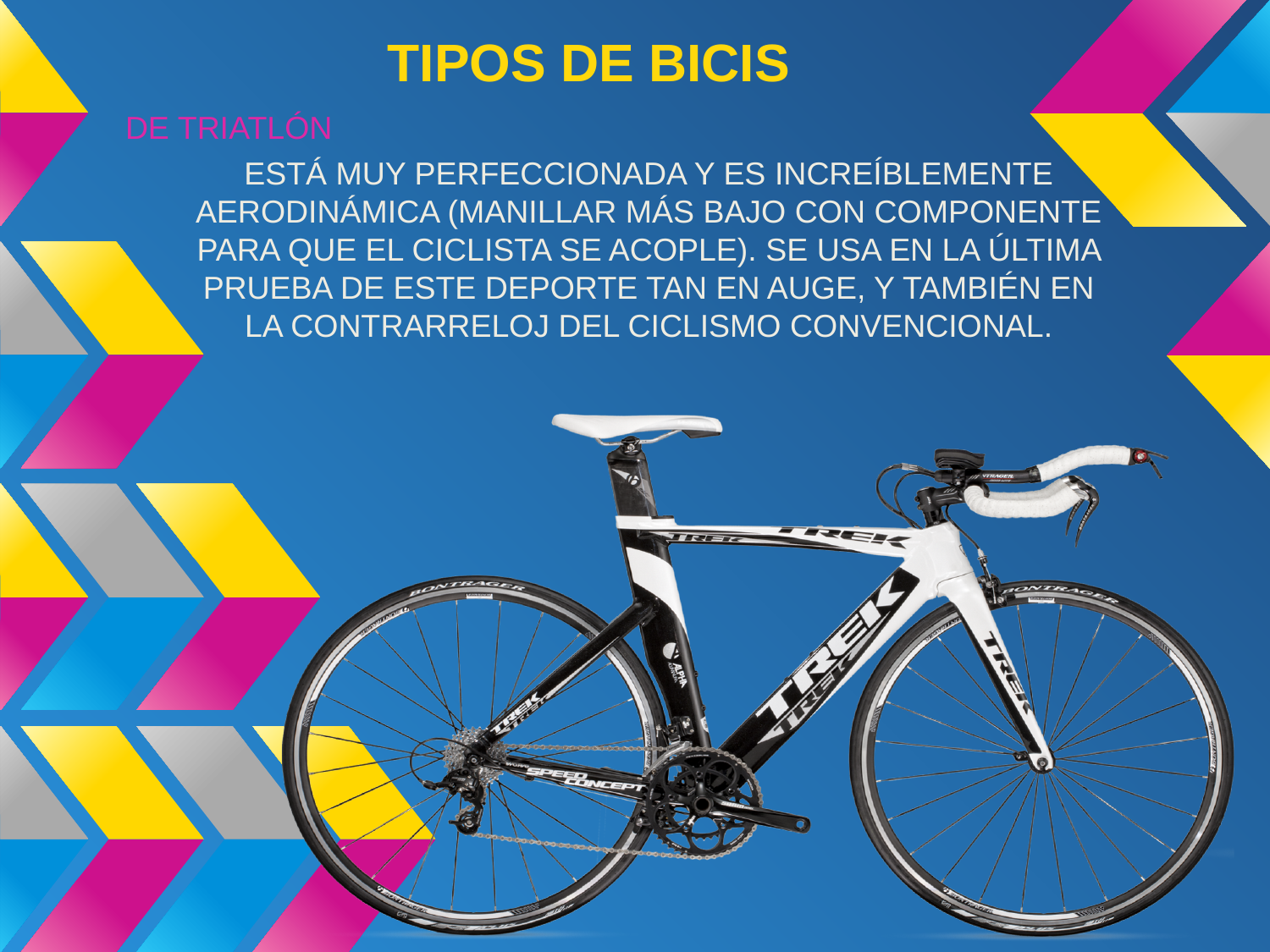

# TIPOS DE BICIS
DE TRIATLÓN
ESTÁ MUY PERFECCIONADA Y ES INCREÍBLEMENTE AERODINÁMICA (MANILLAR MÁS BAJO CON COMPONENTE PARA QUE EL CICLISTA SE ACOPLE). SE USA EN LA ÚLTIMA PRUEBA DE ESTE DEPORTE TAN EN AUGE, Y TAMBIÉN EN LA CONTRARRELOJ DEL CICLISMO CONVENCIONAL.